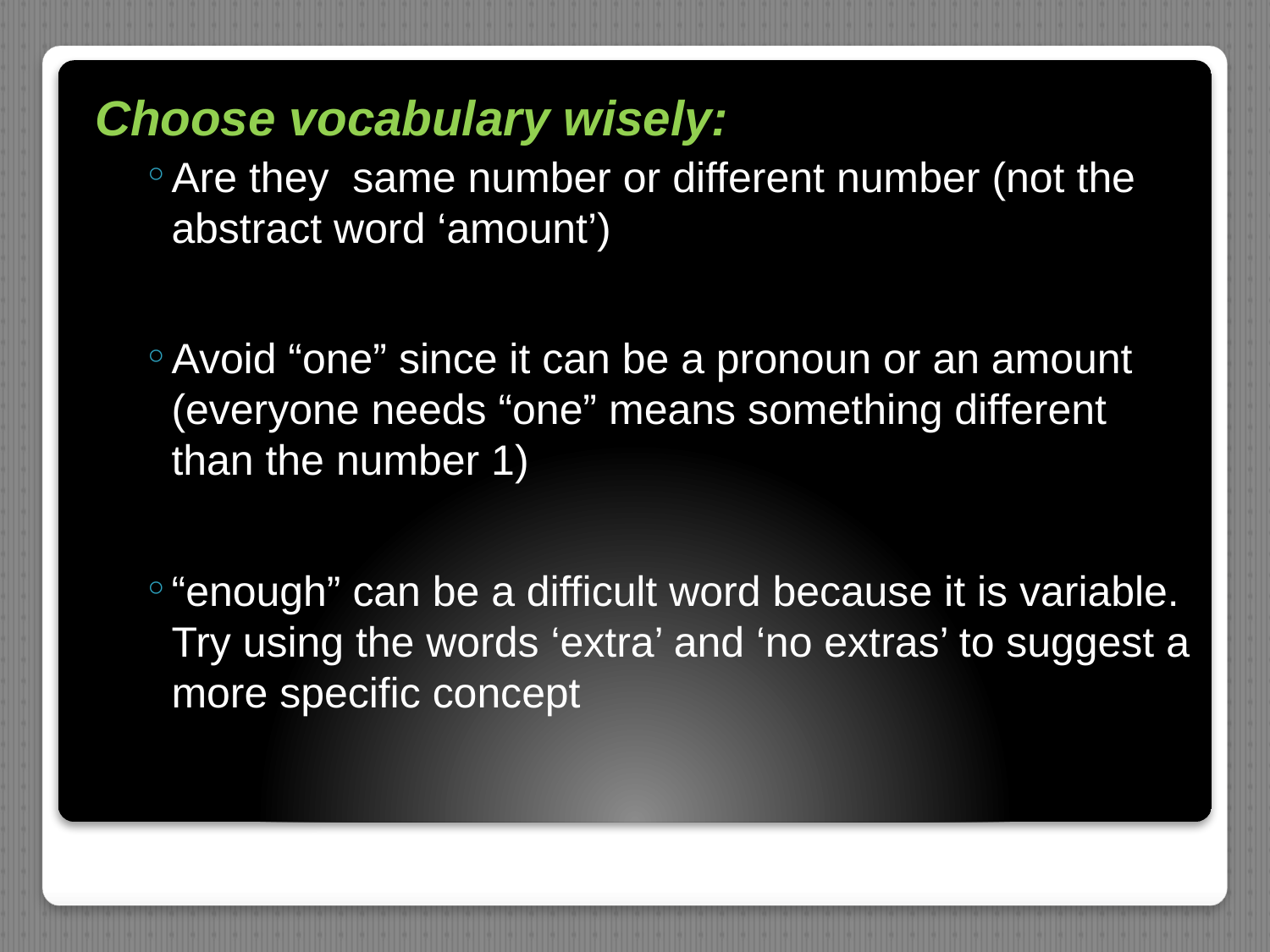

Choose vocabulary wisely:
Are they  same number or different number (not the abstract word ‘amount’)

Avoid “one” since it can be a pronoun or an amount (everyone needs “one” means something different than the number 1)

“enough” can be a difficult word because it is variable. Try using the words ‘extra’ and ‘no extras’ to suggest a more specific concept